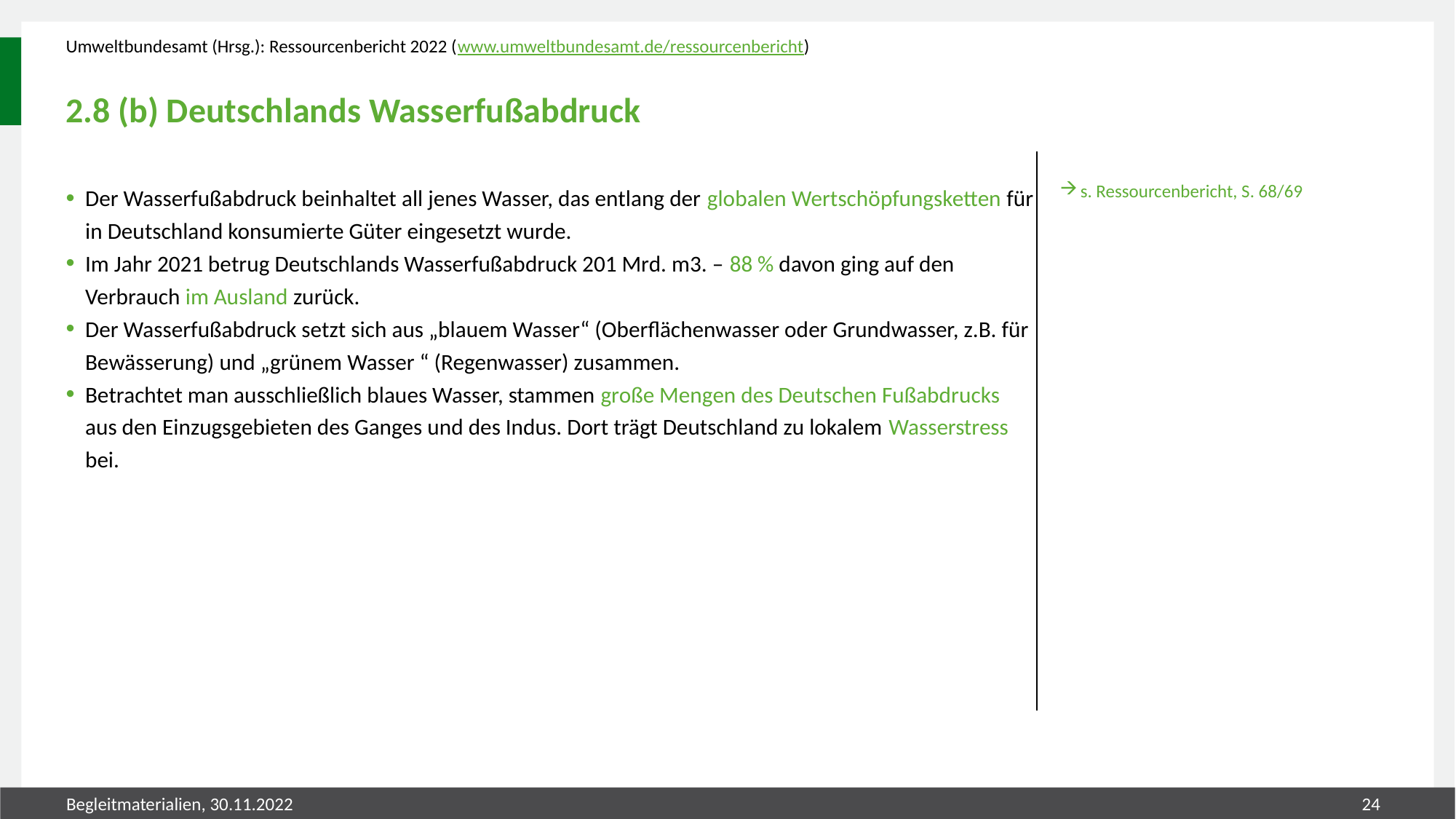

Umweltbundesamt (Hrsg.): Ressourcenbericht 2022 (www.umweltbundesamt.de/ressourcenbericht)
# 2.8 (b) Deutschlands Wasserfußabdruck
Der Wasserfußabdruck beinhaltet all jenes Wasser, das entlang der globalen Wertschöpfungsketten für in Deutschland konsumierte Güter eingesetzt wurde.
Im Jahr 2021 betrug Deutschlands Wasserfußabdruck 201 Mrd. m3. – 88 % davon ging auf den Verbrauch im Ausland zurück.
Der Wasserfußabdruck setzt sich aus „blauem Wasser“ (Oberflächenwasser oder Grundwasser, z.B. für Bewässerung) und „grünem Wasser “ (Regenwasser) zusammen.
Betrachtet man ausschließlich blaues Wasser, stammen große Mengen des Deutschen Fußabdrucks aus den Einzugsgebieten des Ganges und des Indus. Dort trägt Deutschland zu lokalem Wasserstress bei.
s. Ressourcenbericht, S. 68/69

Begleitmaterialien, 30.11.2022
24